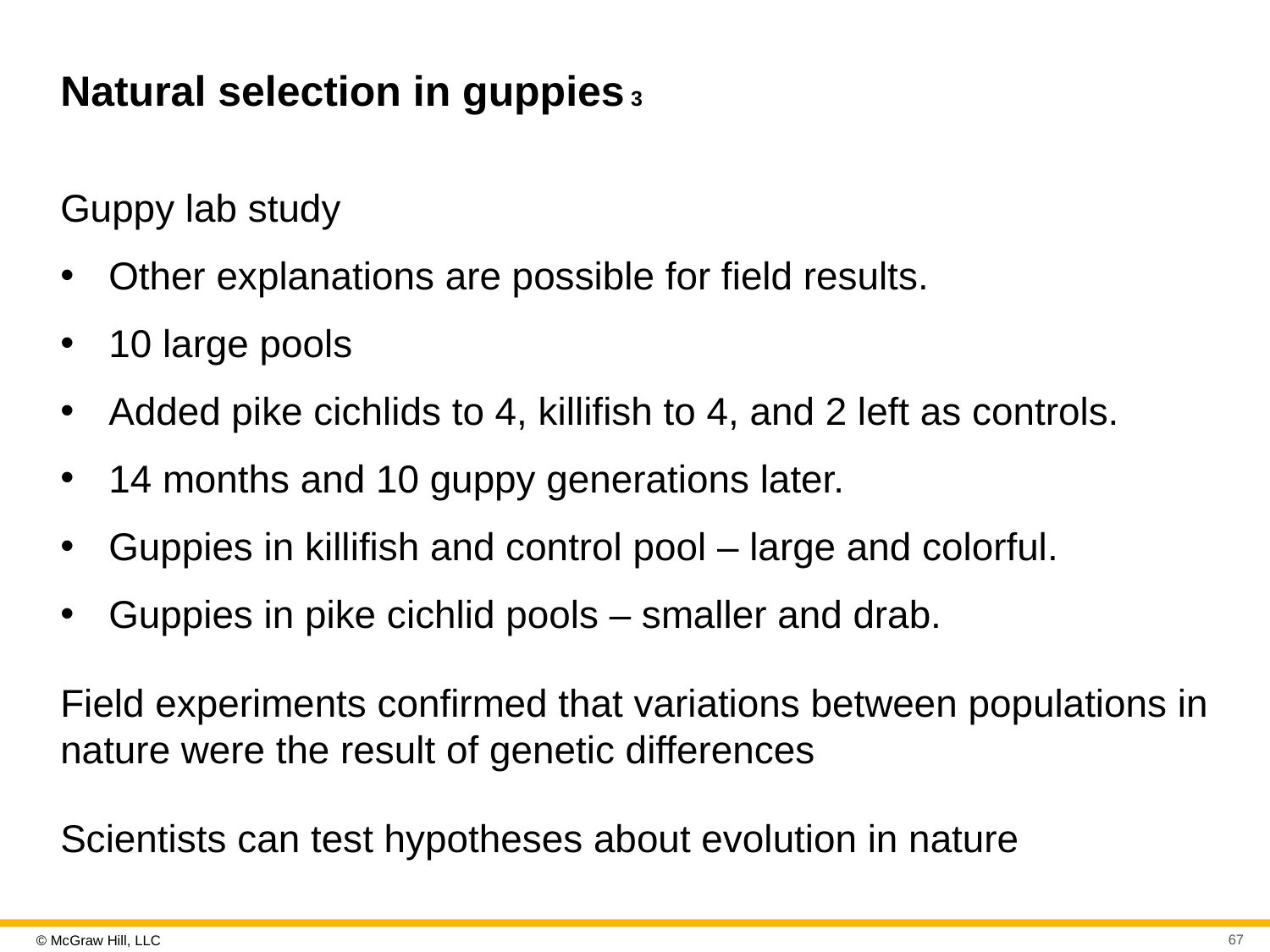

# Natural selection in guppies 3
Guppy lab study
Other explanations are possible for field results.
10 large pools
Added pike cichlids to 4, killifish to 4, and 2 left as controls.
14 months and 10 guppy generations later.
Guppies in killifish and control pool – large and colorful.
Guppies in pike cichlid pools – smaller and drab.
Field experiments confirmed that variations between populations in nature were the result of genetic differences
Scientists can test hypotheses about evolution in nature
67